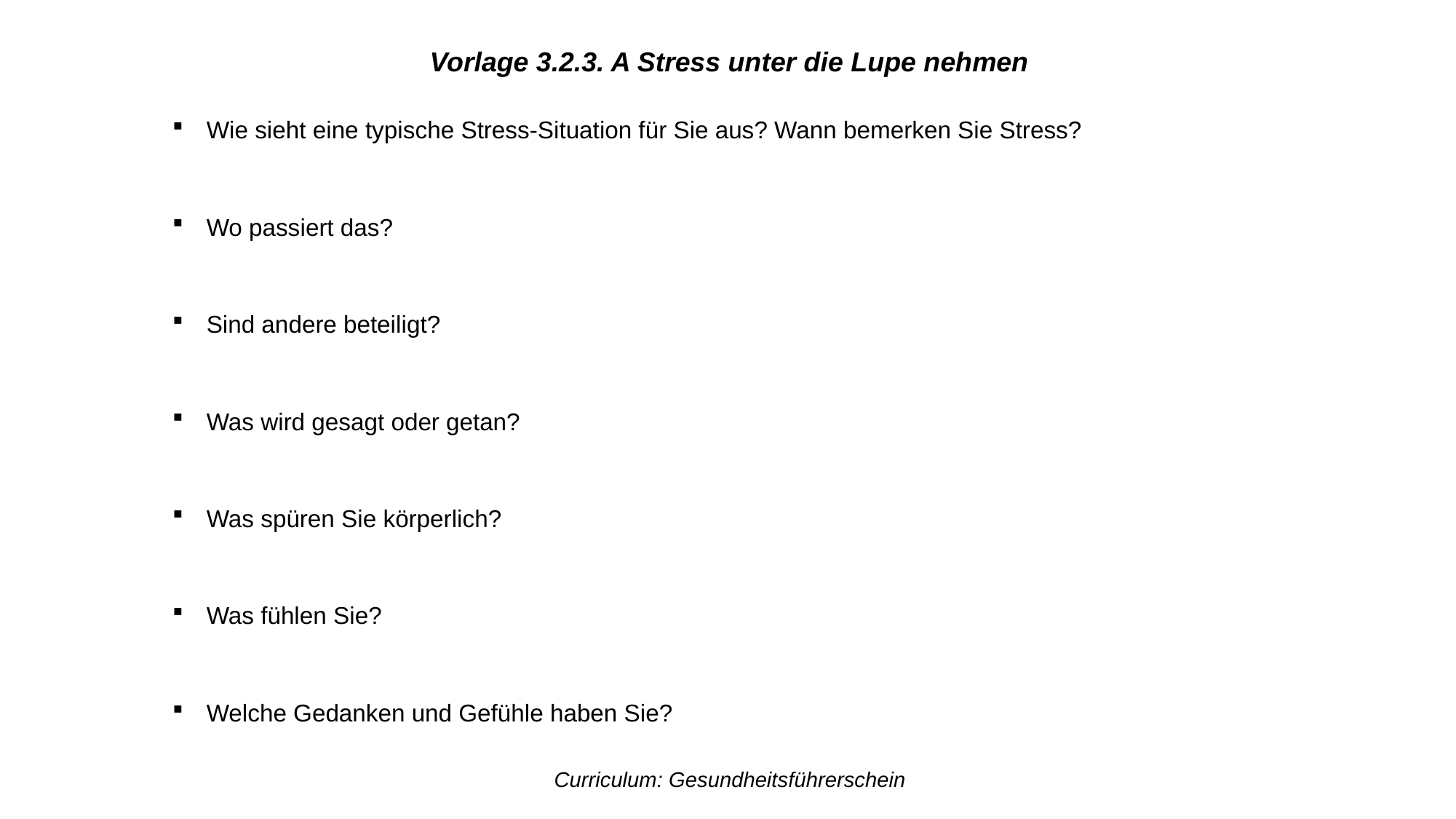

Vorlage 3.2.3. A Stress unter die Lupe nehmen
Wie sieht eine typische Stress-Situation für Sie aus? Wann bemerken Sie Stress?

Wo passiert das?

Sind andere beteiligt?

Was wird gesagt oder getan?

Was spüren Sie körperlich?

Was fühlen Sie?

Welche Gedanken und Gefühle haben Sie?
Curriculum: Gesundheitsführerschein